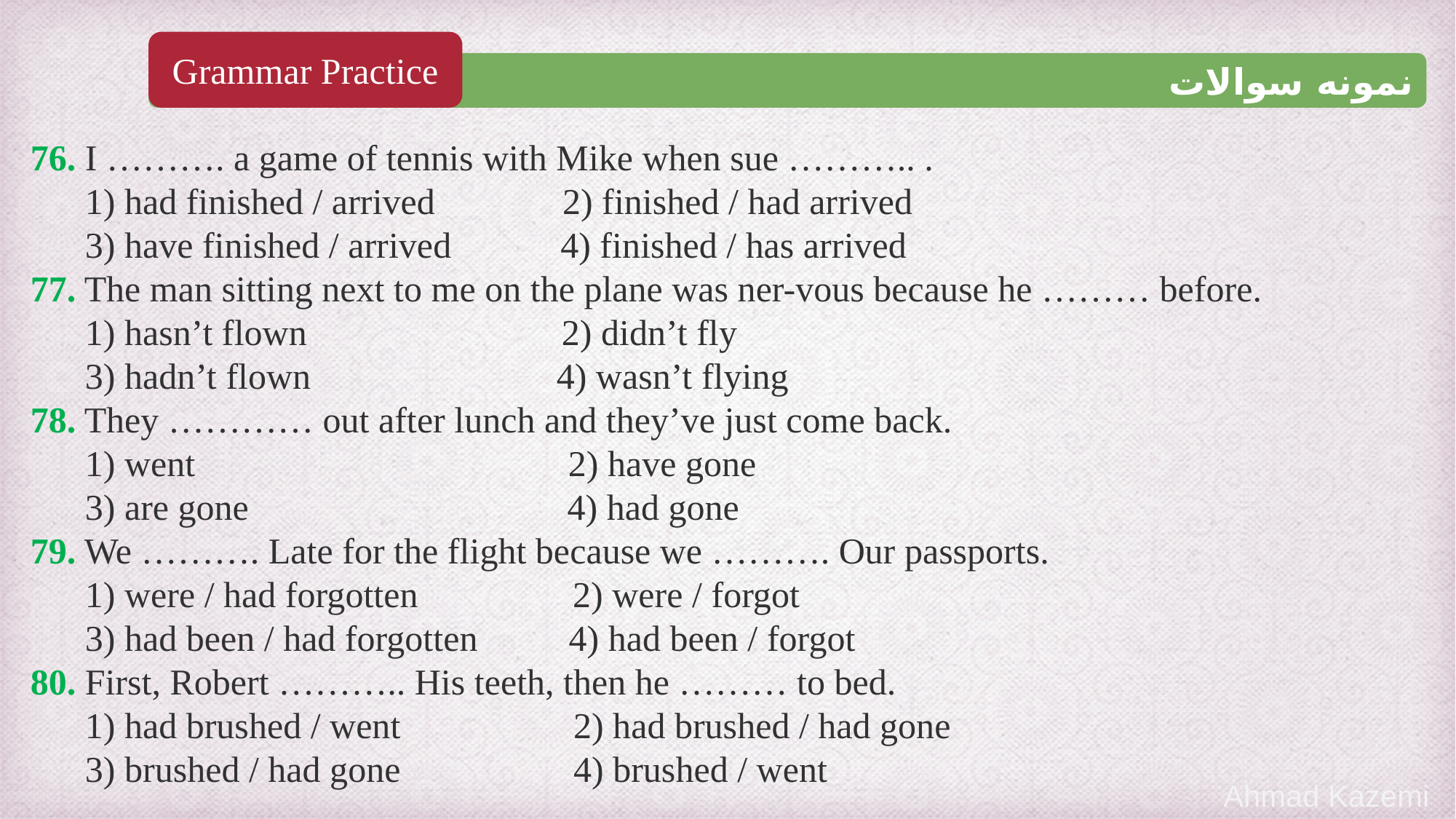

Grammar Practice
نمونه سوالات
76. I ………. a game of tennis with Mike when sue ……….. .
      1) had finished / arrived              2) finished / had arrived
      3) have finished / arrived            4) finished / has arrived
77. The man sitting next to me on the plane was ner-vous because he ……… before.
      1) hasn’t flown                            2) didn’t fly
      3) hadn’t flown                           4) wasn’t flying
78. They ………… out after lunch and they’ve just come back.
      1) went                                         2) have gone
      3) are gone                                   4) had gone
79. We ………. Late for the flight because we ………. Our passports.
      1) were / had forgotten                 2) were / forgot
      3) had been / had forgotten          4) had been / forgot
80. First, Robert ……….. His teeth, then he ……… to bed.
      1) had brushed / went                   2) had brushed / had gone
      3) brushed / had gone                   4) brushed / went
Ahmad Kazemi